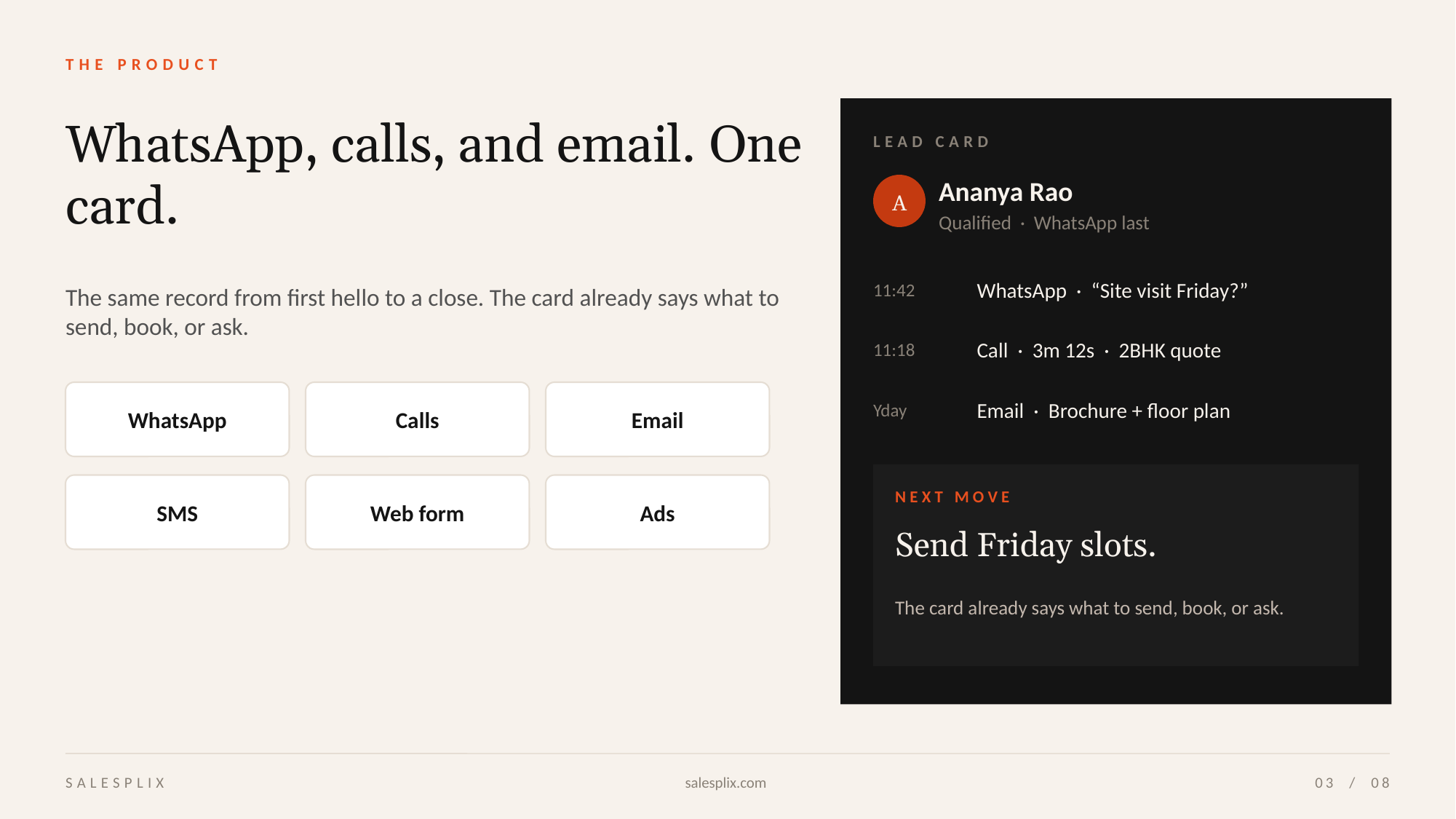

THE PRODUCT
WhatsApp, calls, and email. One card.

LEAD CARD
Ananya Rao

A
Qualified  ·  WhatsApp last
The same record from first hello to a close. The card already says what to send, book, or ask.
11:42
WhatsApp  ·  “Site visit Friday?”
11:18
Call  ·  3m 12s  ·  2BHK quote

WhatsApp

Calls

Email
Yday
Email  ·  Brochure + floor plan

SMS

Web form

Ads
NEXT MOVE
Send Friday slots.
The card already says what to send, book, or ask.

SALESPLIX
salesplix.com
03  /  08